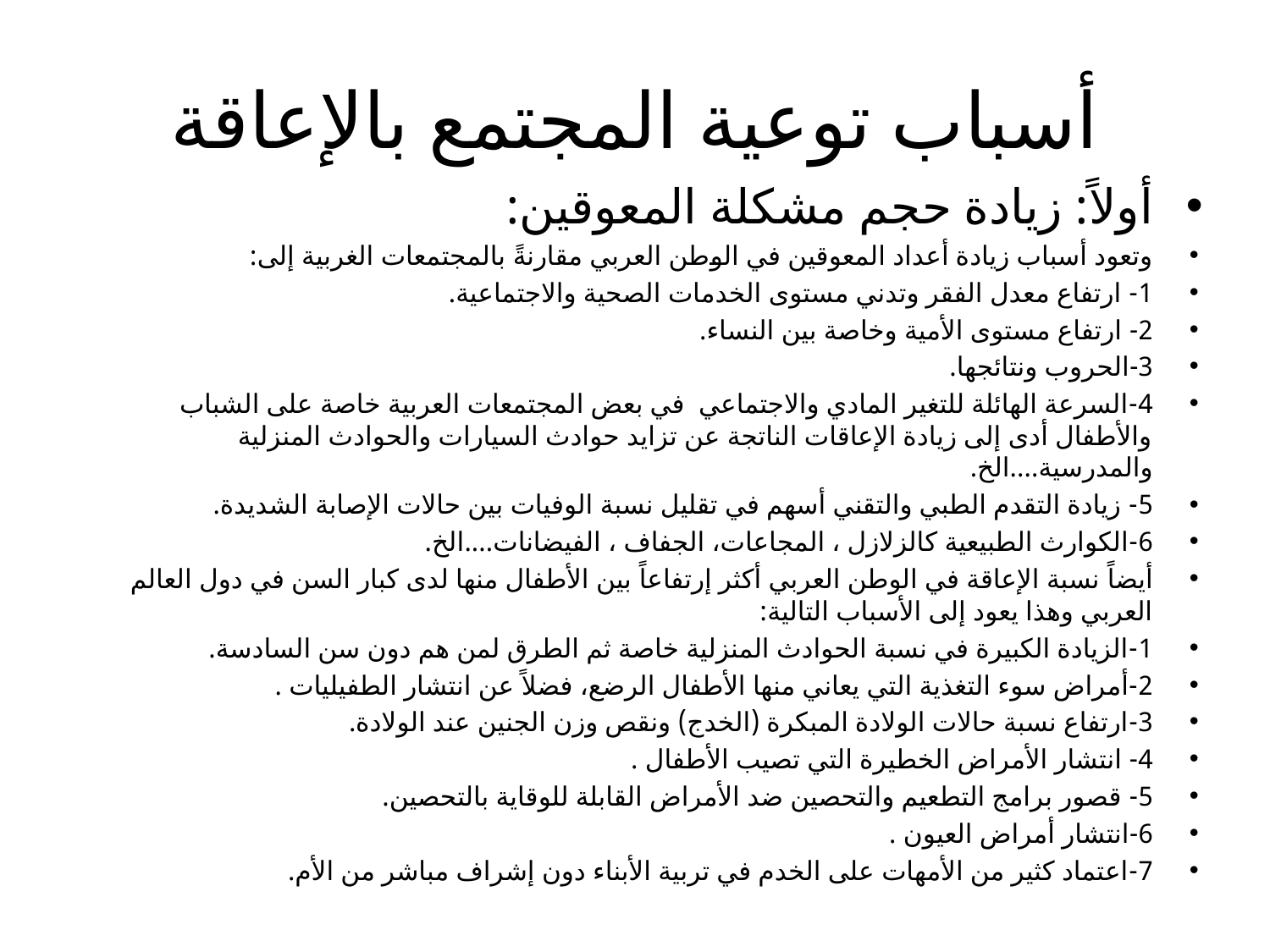

# أسباب توعية المجتمع بالإعاقة
أولاً: زيادة حجم مشكلة المعوقين:
وتعود أسباب زيادة أعداد المعوقين في الوطن العربي مقارنةً بالمجتمعات الغربية إلى:
1- ارتفاع معدل الفقر وتدني مستوى الخدمات الصحية والاجتماعية.
2- ارتفاع مستوى الأمية وخاصة بين النساء.
3-الحروب ونتائجها.
4-السرعة الهائلة للتغير المادي والاجتماعي  في بعض المجتمعات العربية خاصة على الشباب والأطفال أدى إلى زيادة الإعاقات الناتجة عن تزايد حوادث السيارات والحوادث المنزلية والمدرسية....الخ.
5- زيادة التقدم الطبي والتقني أسهم في تقليل نسبة الوفيات بين حالات الإصابة الشديدة.
6-الكوارث الطبيعية كالزلازل ، المجاعات، الجفاف ، الفيضانات....الخ.
أيضاً نسبة الإعاقة في الوطن العربي أكثر إرتفاعاً بين الأطفال منها لدى كبار السن في دول العالم العربي وهذا يعود إلى الأسباب التالية:
1-الزيادة الكبيرة في نسبة الحوادث المنزلية خاصة ثم الطرق لمن هم دون سن السادسة.
2-أمراض سوء التغذية التي يعاني منها الأطفال الرضع، فضلاً عن انتشار الطفيليات .
3-ارتفاع نسبة حالات الولادة المبكرة (الخدج) ونقص وزن الجنين عند الولادة.
4- انتشار الأمراض الخطيرة التي تصيب الأطفال .
5- قصور برامج التطعيم والتحصين ضد الأمراض القابلة للوقاية بالتحصين.
6-انتشار أمراض العيون .
7-اعتماد كثير من الأمهات على الخدم في تربية الأبناء دون إشراف مباشر من الأم.